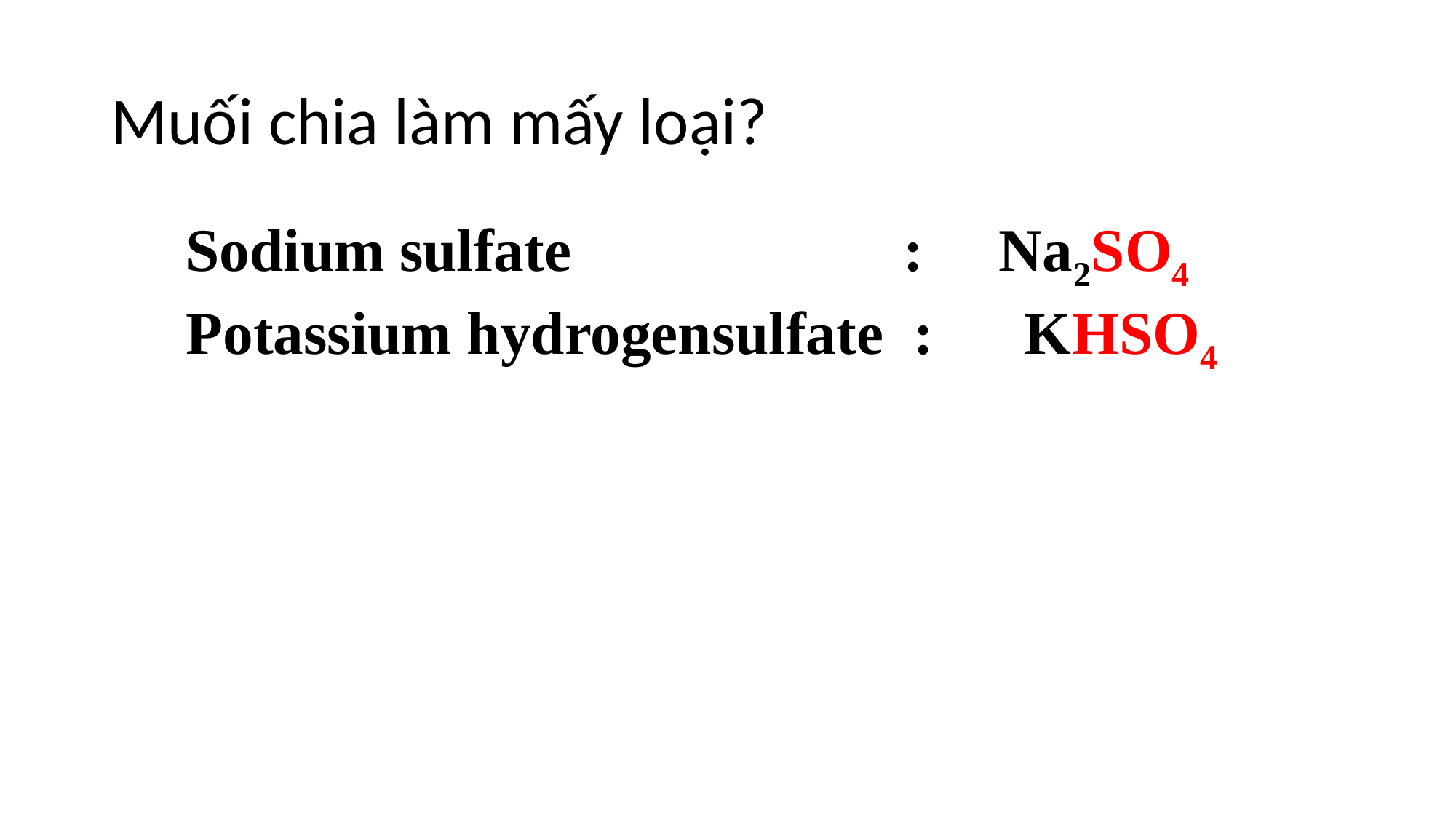

# Muối chia làm mấy loại?

    Sodium sulfate                      :     Na2SO4
    Potassium hydrogensulfate  :      KHSO4